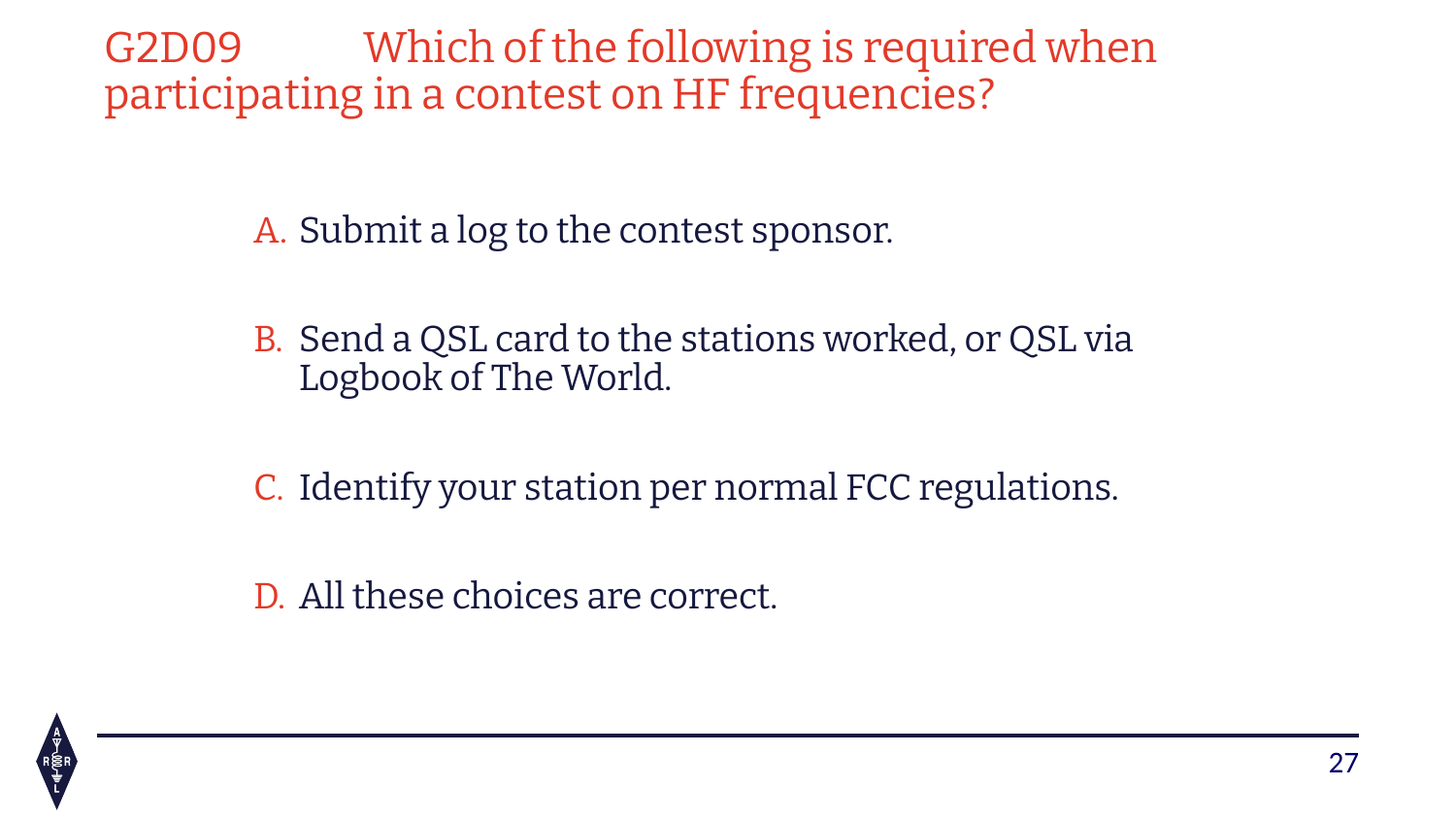

G2D09	Which of the following is required when 			participating in a contest on HF frequencies?
Submit a log to the contest sponsor.

Send a QSL card to the stations worked, or QSL via Logbook of The World.

Identify your station per normal FCC regulations.

All these choices are correct.
27